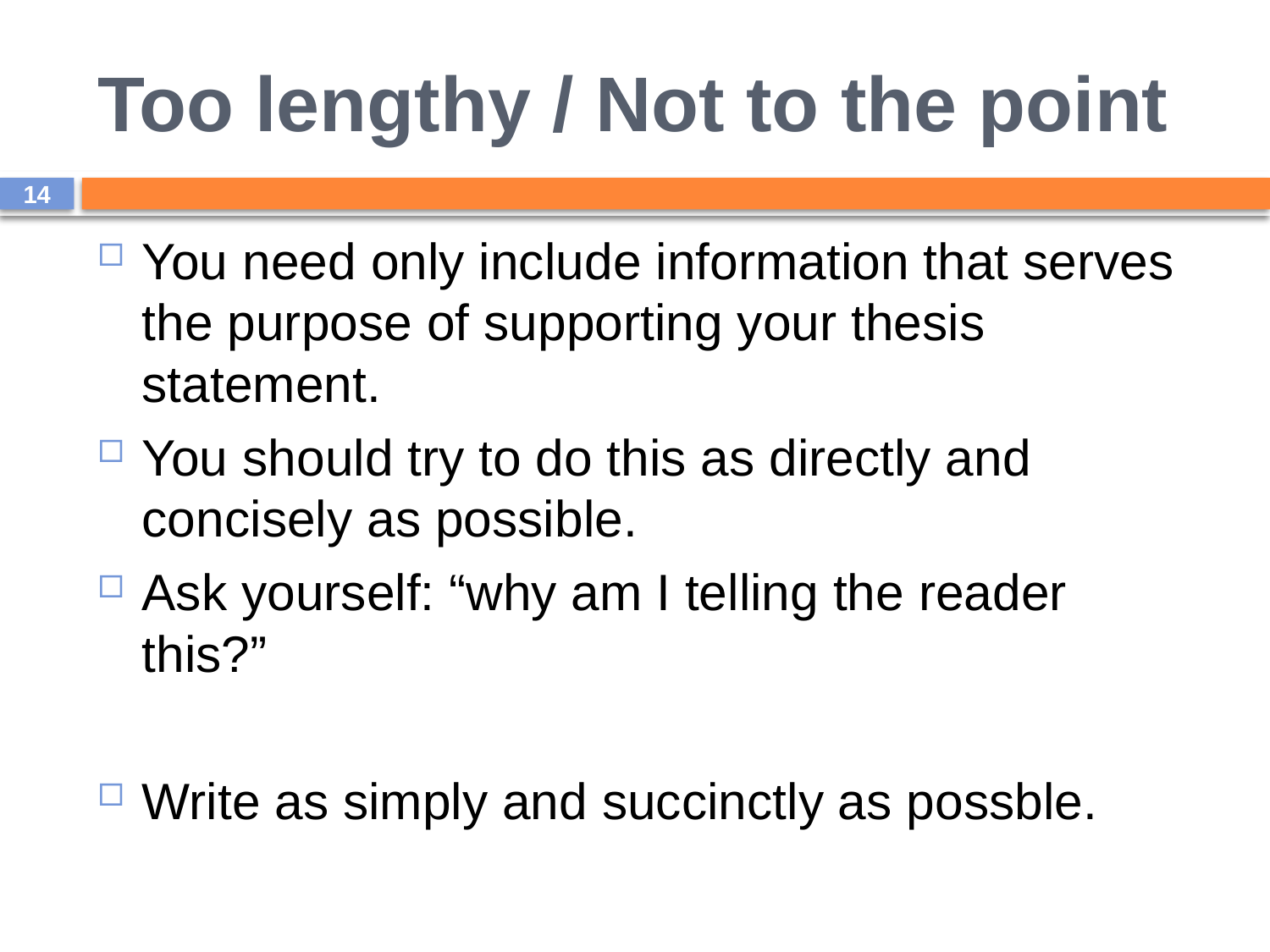

# Too lengthy / Not to the point
14
You need only include information that serves the purpose of supporting your thesis statement.
You should try to do this as directly and concisely as possible.
Ask yourself: “why am I telling the reader this?”

Write as simply and succinctly as possble.